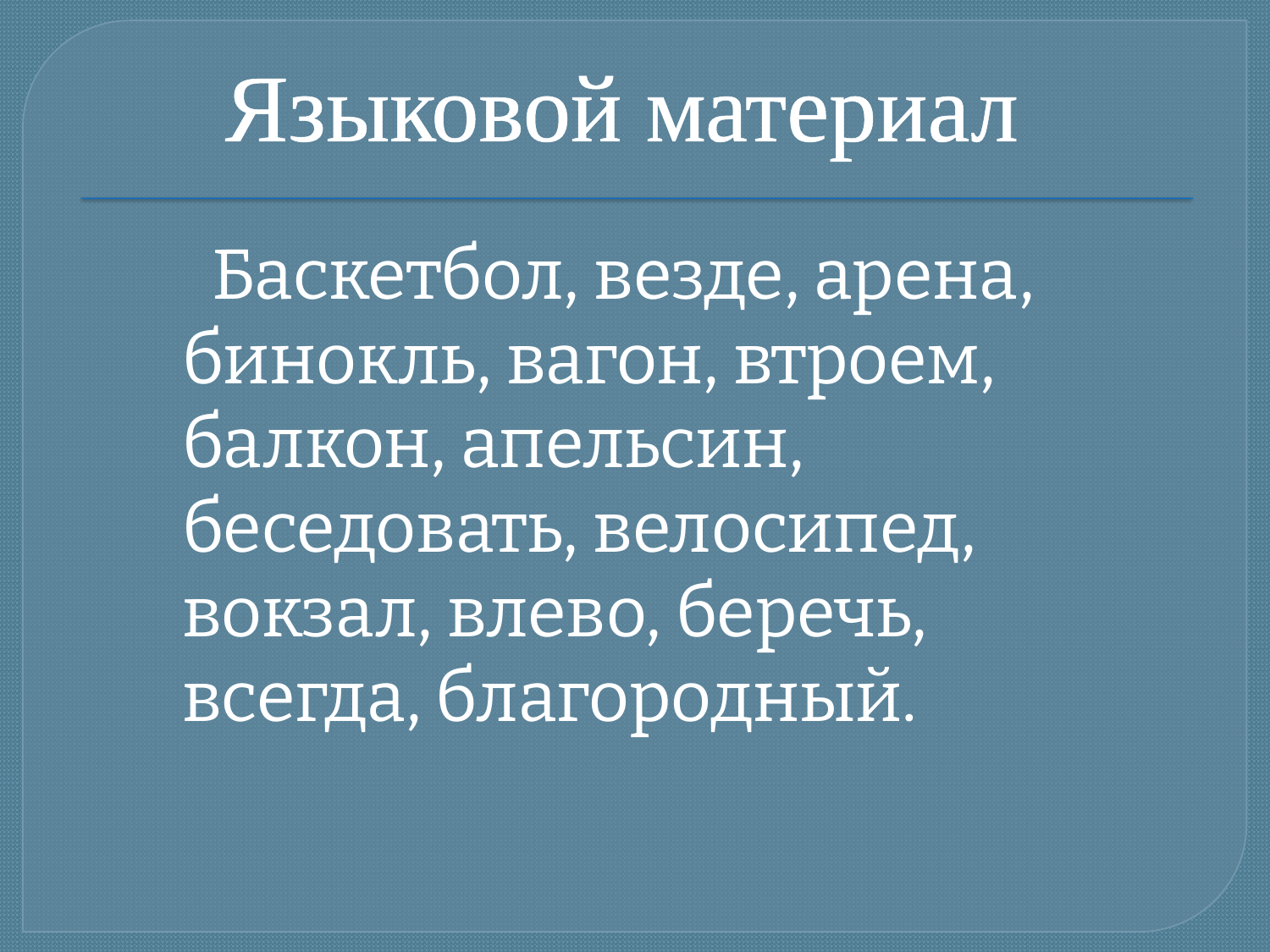

#
Языковой материал
     Баскетбол, везде, арена, бинокль, вагон, втроем, балкон, апельсин, беседовать, велосипед, вокзал, влево, беречь, всегда, благородный.